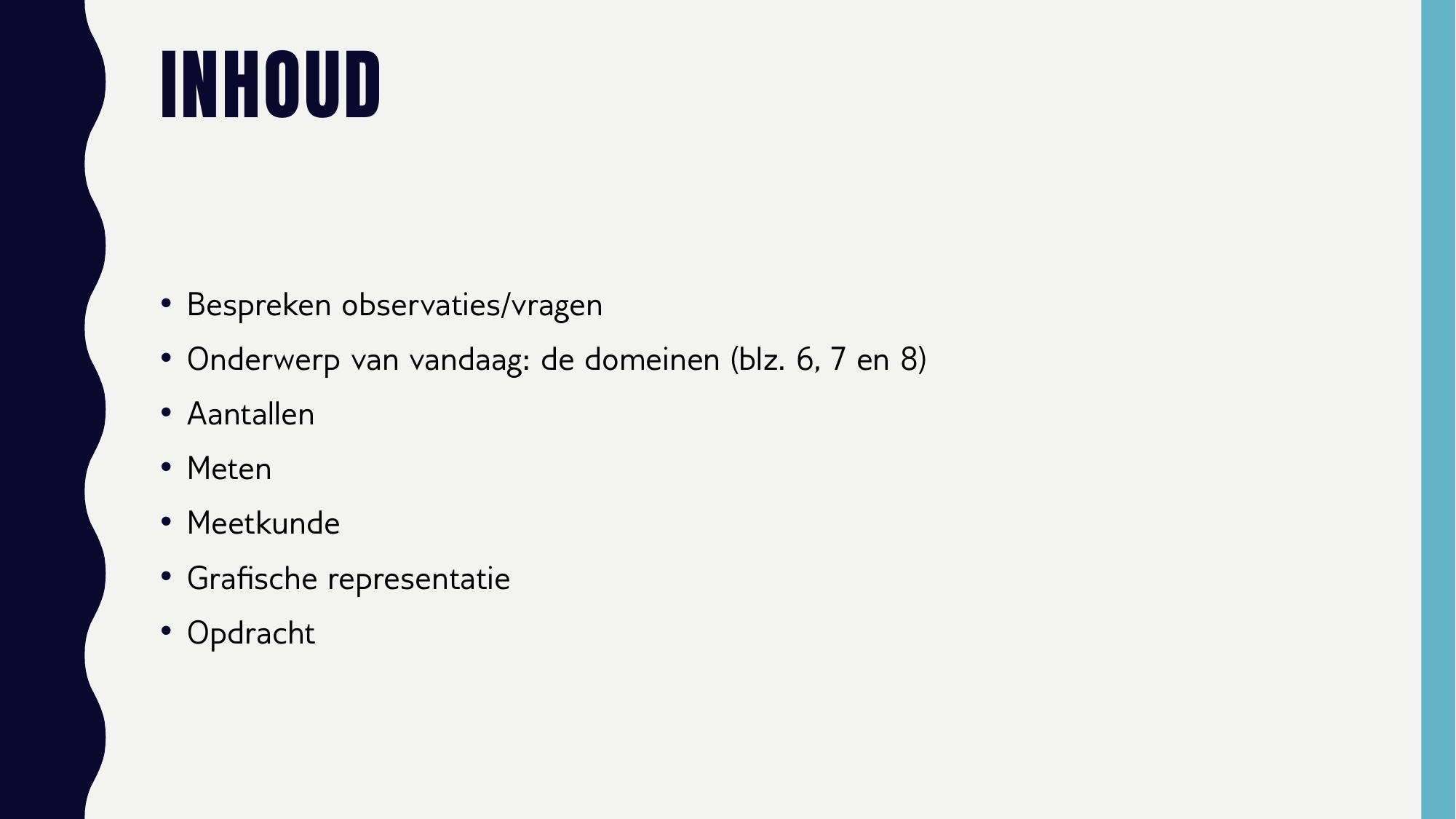

# inhoud
Bespreken observaties/vragen
Onderwerp van vandaag: de domeinen (blz. 6, 7 en 8)
Aantallen
Meten
Meetkunde
Grafische representatie
Opdracht